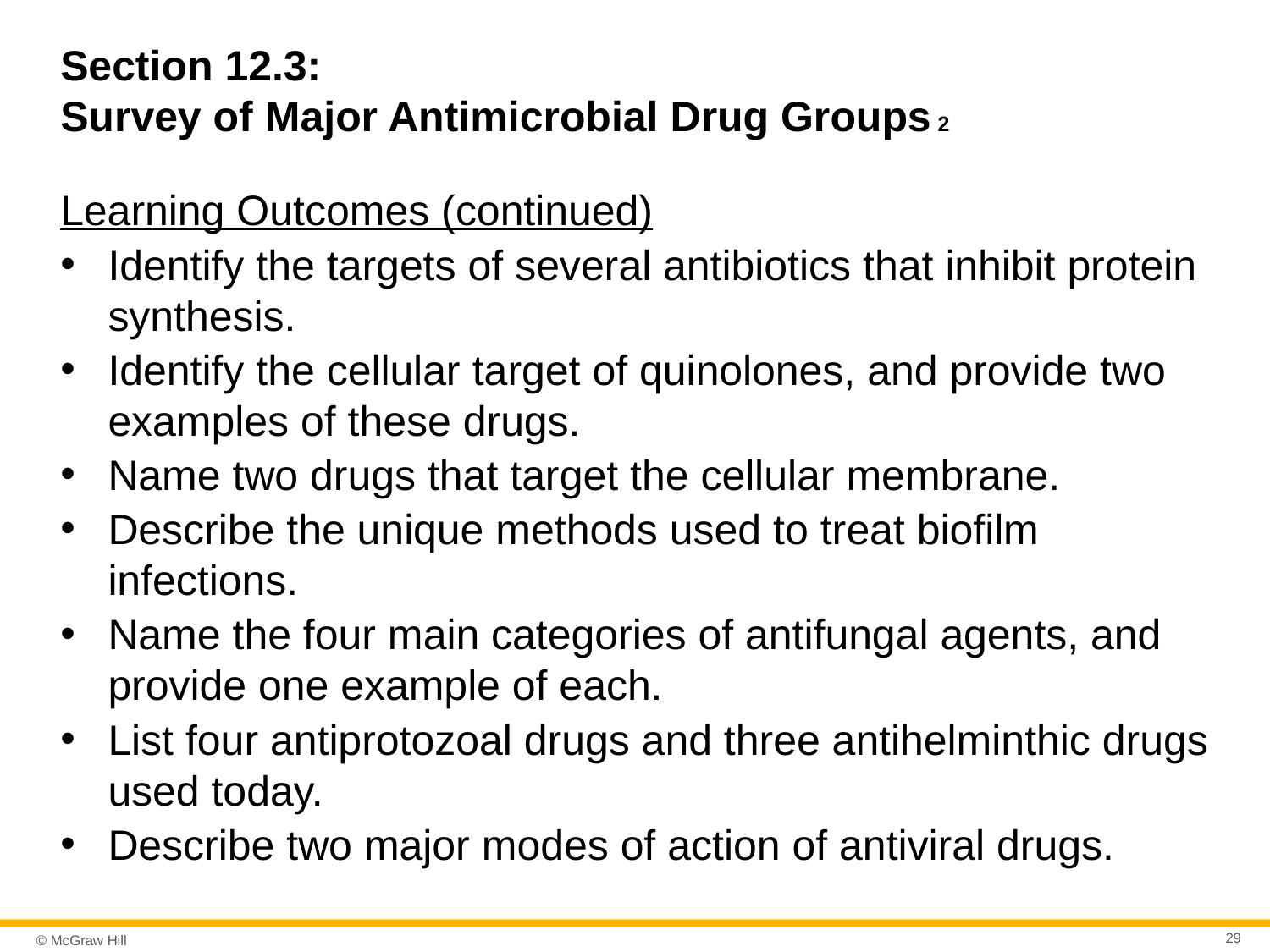

# Section 12.3: Survey of Major Antimicrobial Drug Groups 2
Learning Outcomes (continued)
Identify the targets of several antibiotics that inhibit protein synthesis.
Identify the cellular target of quinolones, and provide two examples of these drugs.
Name two drugs that target the cellular membrane.
Describe the unique methods used to treat biofilm infections.
Name the four main categories of antifungal agents, and provide one example of each.
List four antiprotozoal drugs and three antihelminthic drugs used today.
Describe two major modes of action of antiviral drugs.